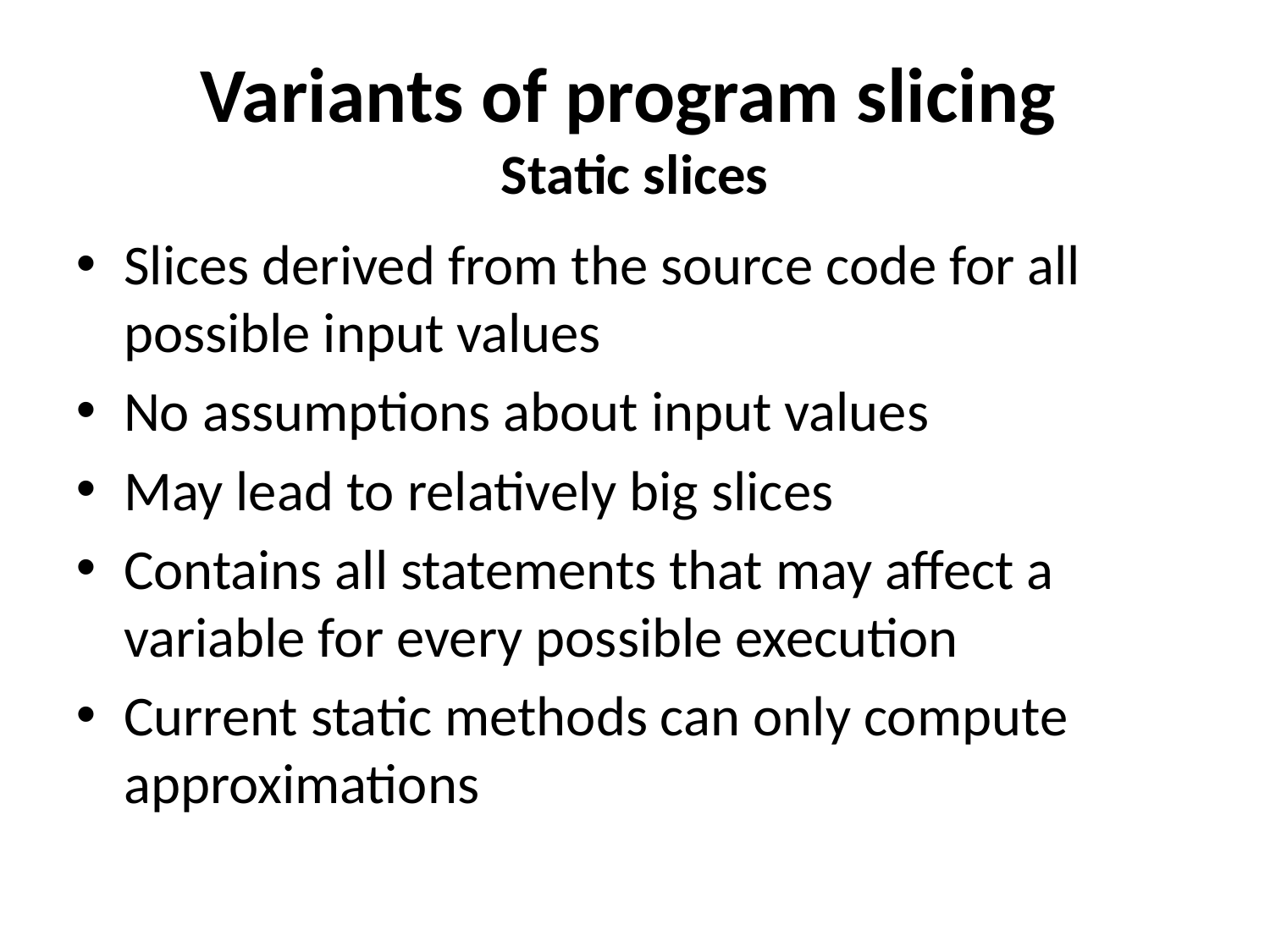

Variants of program slicing
Static slices
Slices derived from the source code for all possible input values
No assumptions about input values
May lead to relatively big slices
Contains all statements that may affect a variable for every possible execution
Current static methods can only compute approximations